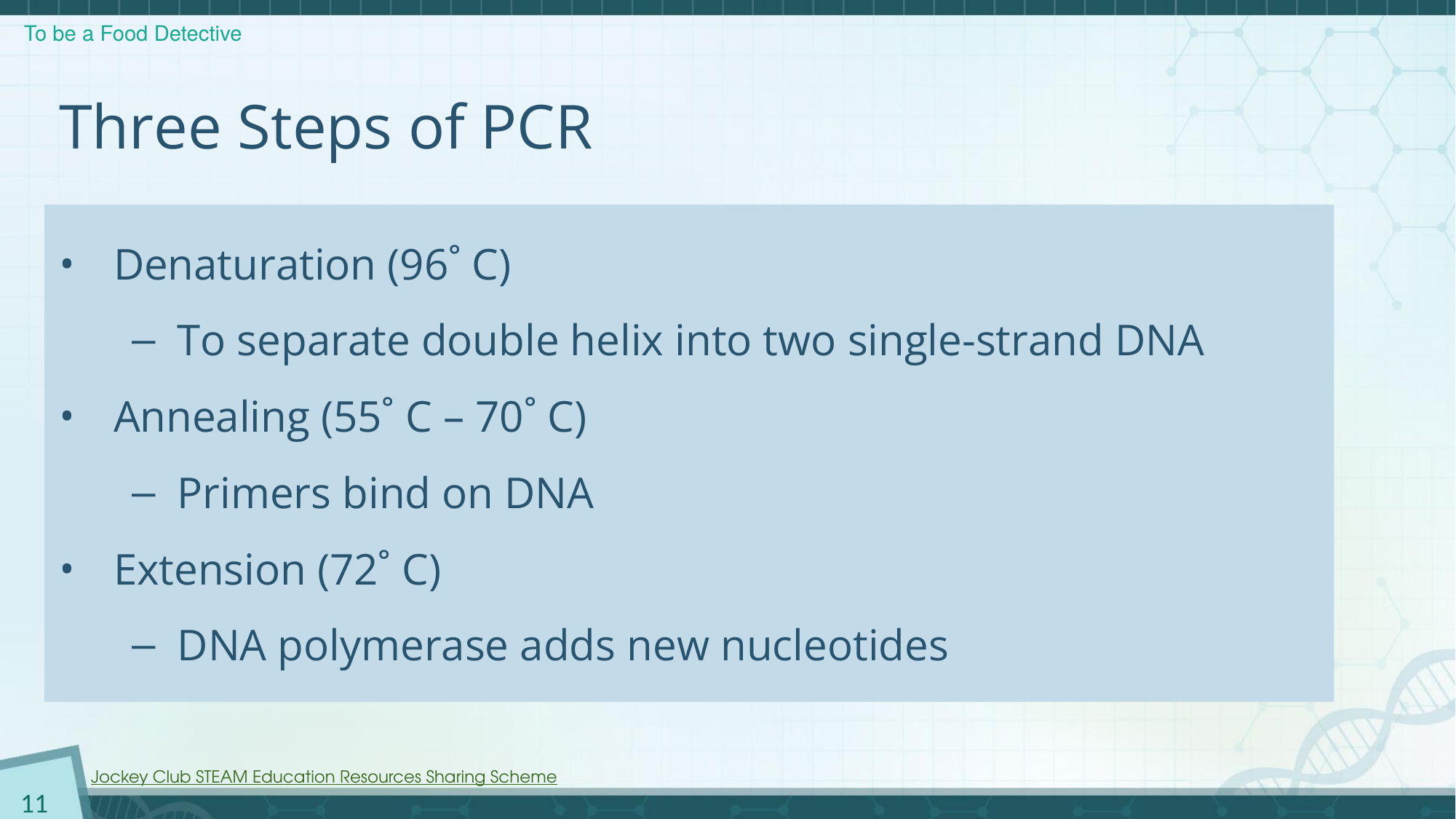

# Three Steps of PCR
Denaturation (96˚ C)
To separate double helix into two single-strand DNA
Annealing (55˚ C – 70˚ C)
Primers bind on DNA
Extension (72˚ C)
DNA polymerase adds new nucleotides

11